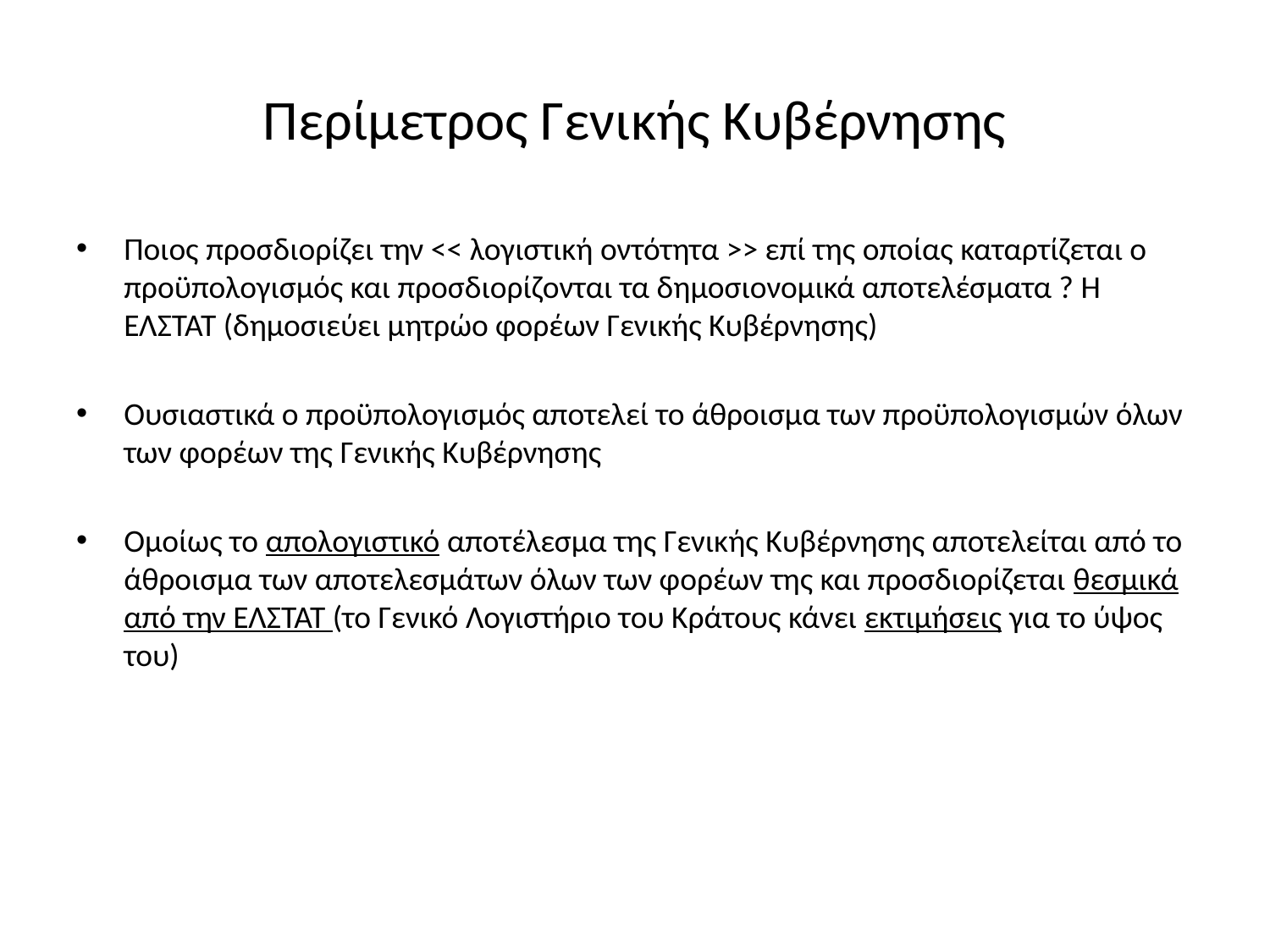

# Περίμετρος Γενικής Κυβέρνησης
Ποιος προσδιορίζει την << λογιστική οντότητα >> επί της οποίας καταρτίζεται ο προϋπολογισμός και προσδιορίζονται τα δημοσιονομικά αποτελέσματα ? Η ΕΛΣΤΑΤ (δημοσιεύει μητρώο φορέων Γενικής Κυβέρνησης)

Ουσιαστικά ο προϋπολογισμός αποτελεί το άθροισμα των προϋπολογισμών όλων των φορέων της Γενικής Κυβέρνησης

Ομοίως το απολογιστικό αποτέλεσμα της Γενικής Κυβέρνησης αποτελείται από το άθροισμα των αποτελεσμάτων όλων των φορέων της και προσδιορίζεται θεσμικά από την ΕΛΣΤΑΤ (το Γενικό Λογιστήριο του Κράτους κάνει εκτιμήσεις για το ύψος του)